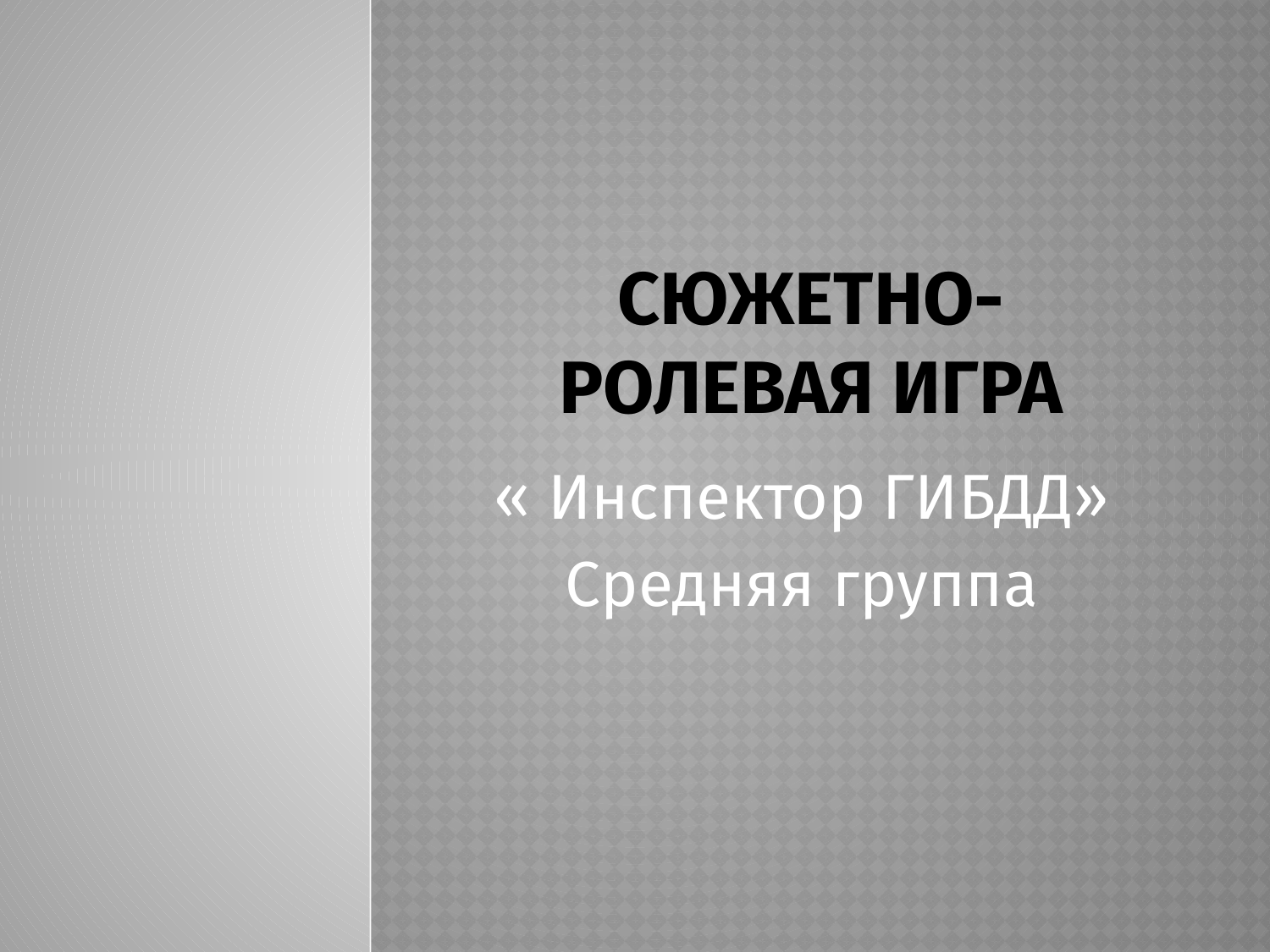

# Сюжетно-ролевая игра
« Инспектор ГИБДД»
Средняя группа